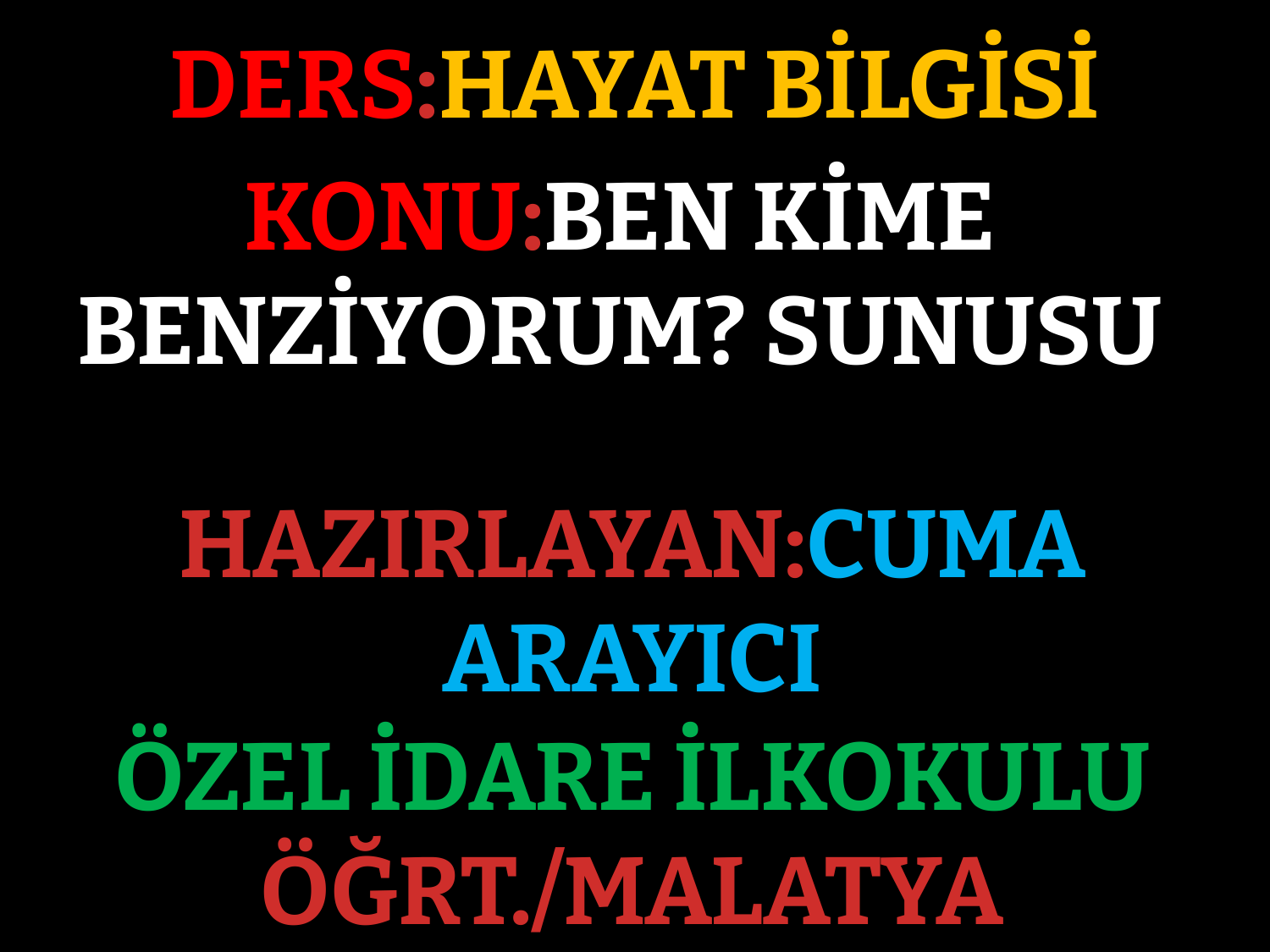

DERS:HAYAT BİLGİSİ
KONU:BEN KİME BENZİYORUM? SUNUSU
HAZIRLAYAN:CUMA ARAYICI
ÖZEL İDARE İLKOKULU ÖĞRT./MALATYA